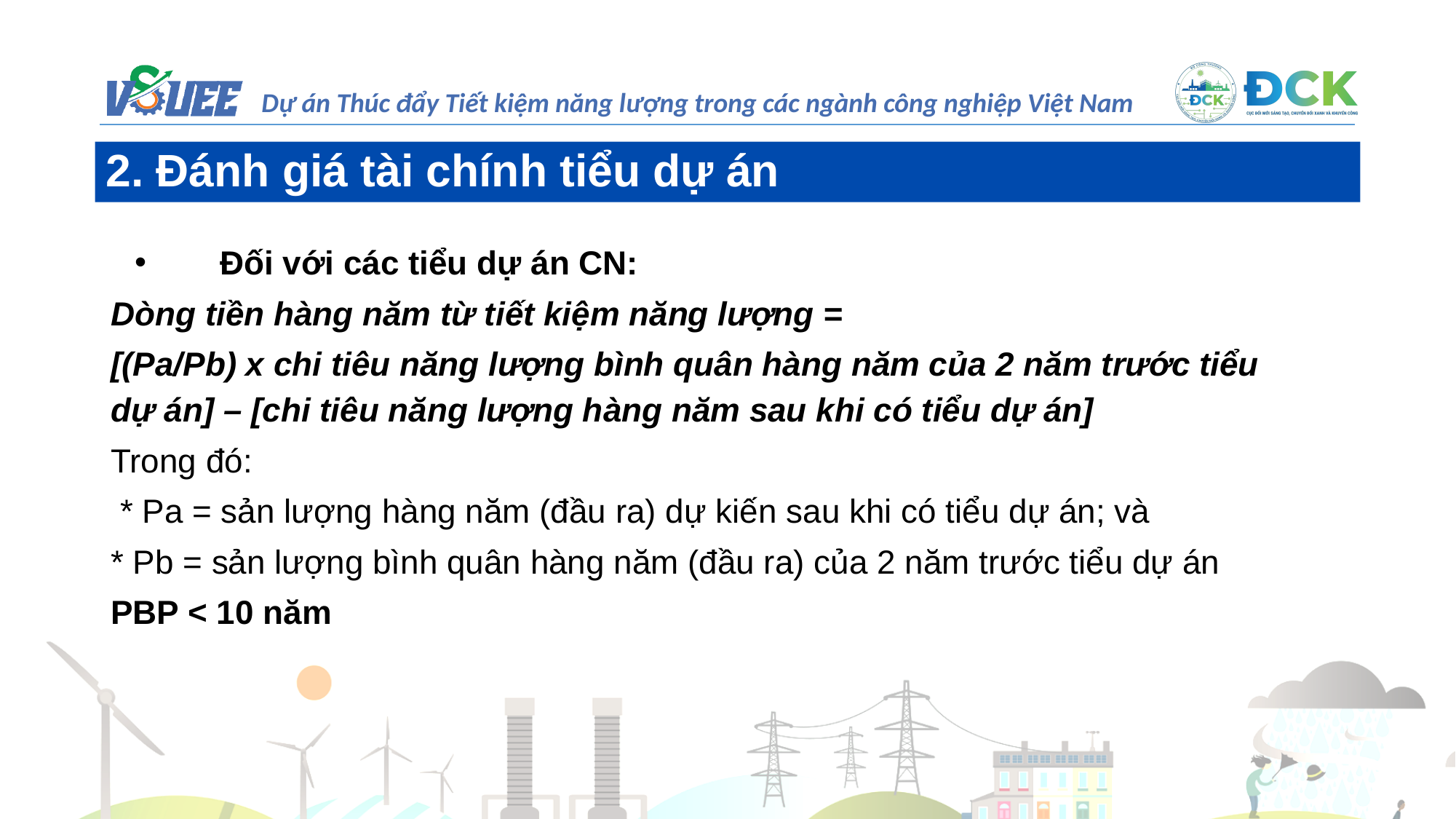

2. Đánh giá tài chính tiểu dự án
Đối với các tiểu dự án CN:
Dòng tiền hàng năm từ tiết kiệm năng lượng =
[(Pa/Pb) x chi tiêu năng lượng bình quân hàng năm của 2 năm trước tiểu dự án] – [chi tiêu năng lượng hàng năm sau khi có tiểu dự án]
Trong đó:
 * Pa = sản lượng hàng năm (đầu ra) dự kiến sau khi có tiểu dự án; và
* Pb = sản lượng bình quân hàng năm (đầu ra) của 2 năm trước tiểu dự án
PBP < 10 năm